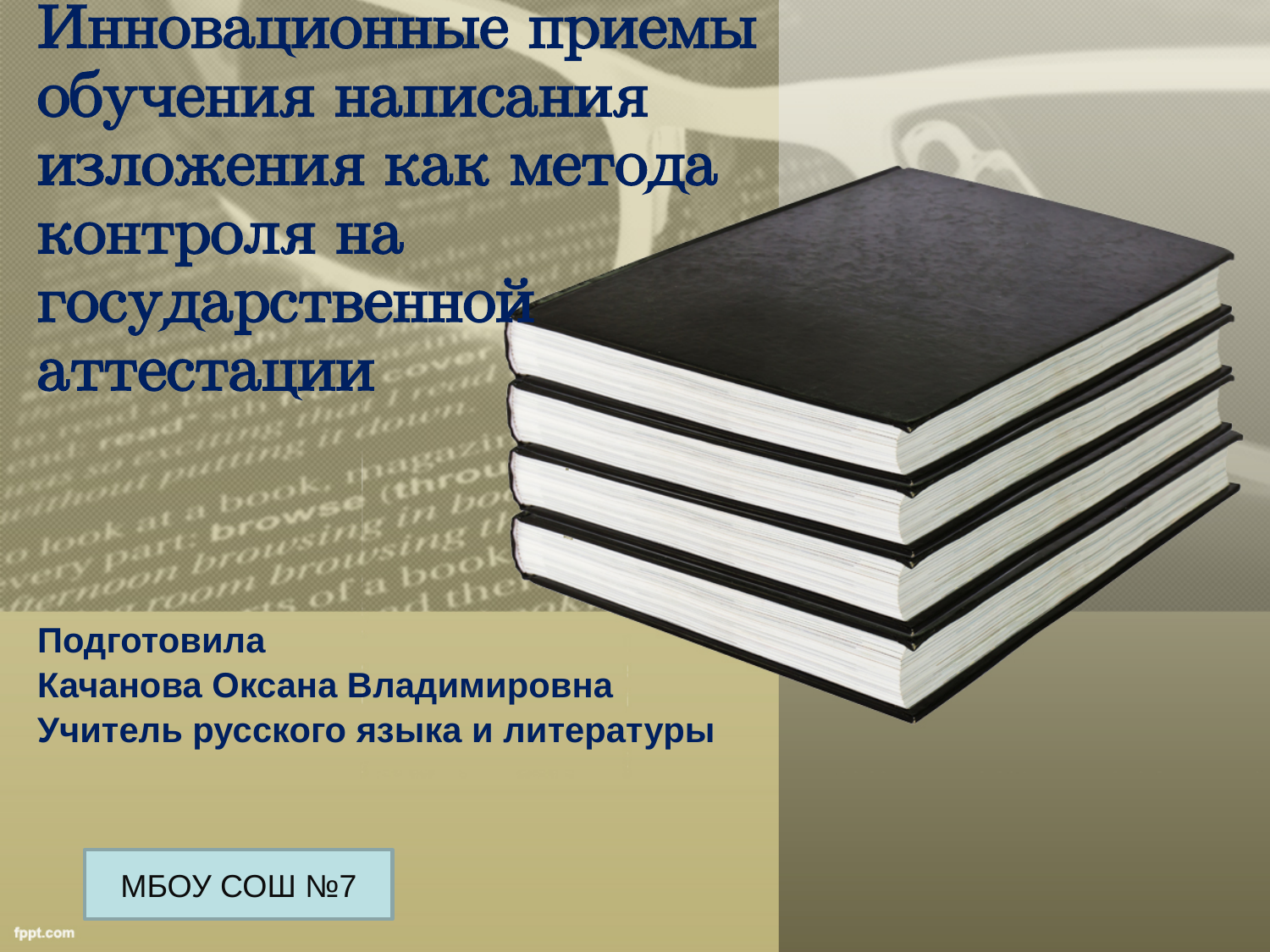

Инновационные приемы обучения написания изложения как метода контроля на государственной аттестации
Подготовила
Качанова Оксана Владимировна
Учитель русского языка и литературы
МБОУ СОШ №7